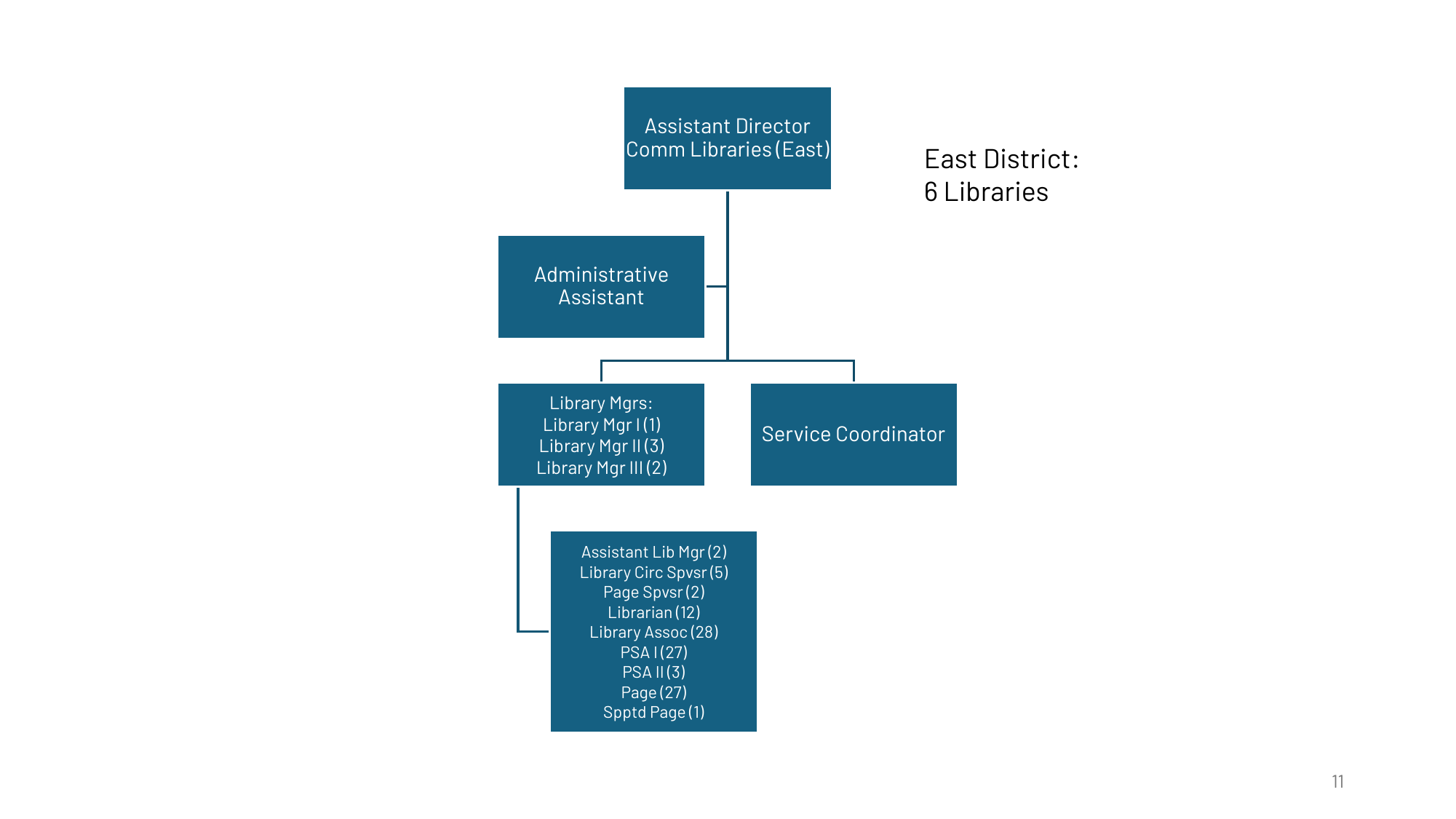

Assistant Director Comm Libraries (East)
Library Mgrs:
Library Mgr I (1)
Library Mgr II (3)
Library Mgr III (2)
Assistant Lib Mgr (2)
Library Circ Spvsr (5)
Page Spvsr (2)
Librarian (12)
Library Assoc (28)
PSA I (27)
PSA II (3)
Page (27)
Spptd Page (1)
Service Coordinator
Administrative Assistant
East District:
6 Libraries
11